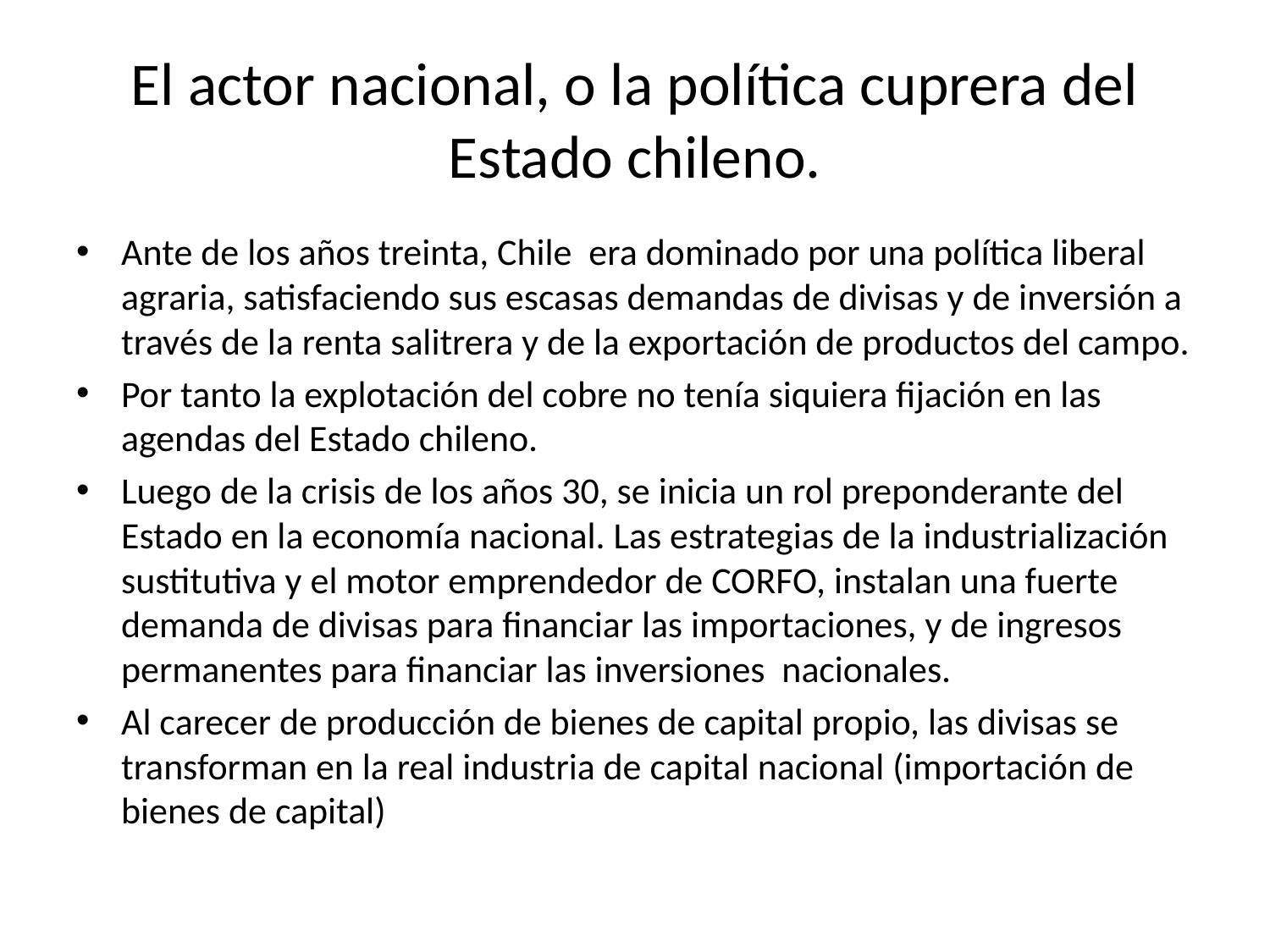

# El actor nacional, o la política cuprera del Estado chileno.
Ante de los años treinta, Chile  era dominado por una política liberal agraria, satisfaciendo sus escasas demandas de divisas y de inversión a través de la renta salitrera y de la exportación de productos del campo.
Por tanto la explotación del cobre no tenía siquiera fijación en las agendas del Estado chileno.
Luego de la crisis de los años 30, se inicia un rol preponderante del Estado en la economía nacional. Las estrategias de la industrialización sustitutiva y el motor emprendedor de CORFO, instalan una fuerte demanda de divisas para financiar las importaciones, y de ingresos permanentes para financiar las inversiones  nacionales.
Al carecer de producción de bienes de capital propio, las divisas se transforman en la real industria de capital nacional (importación de bienes de capital)